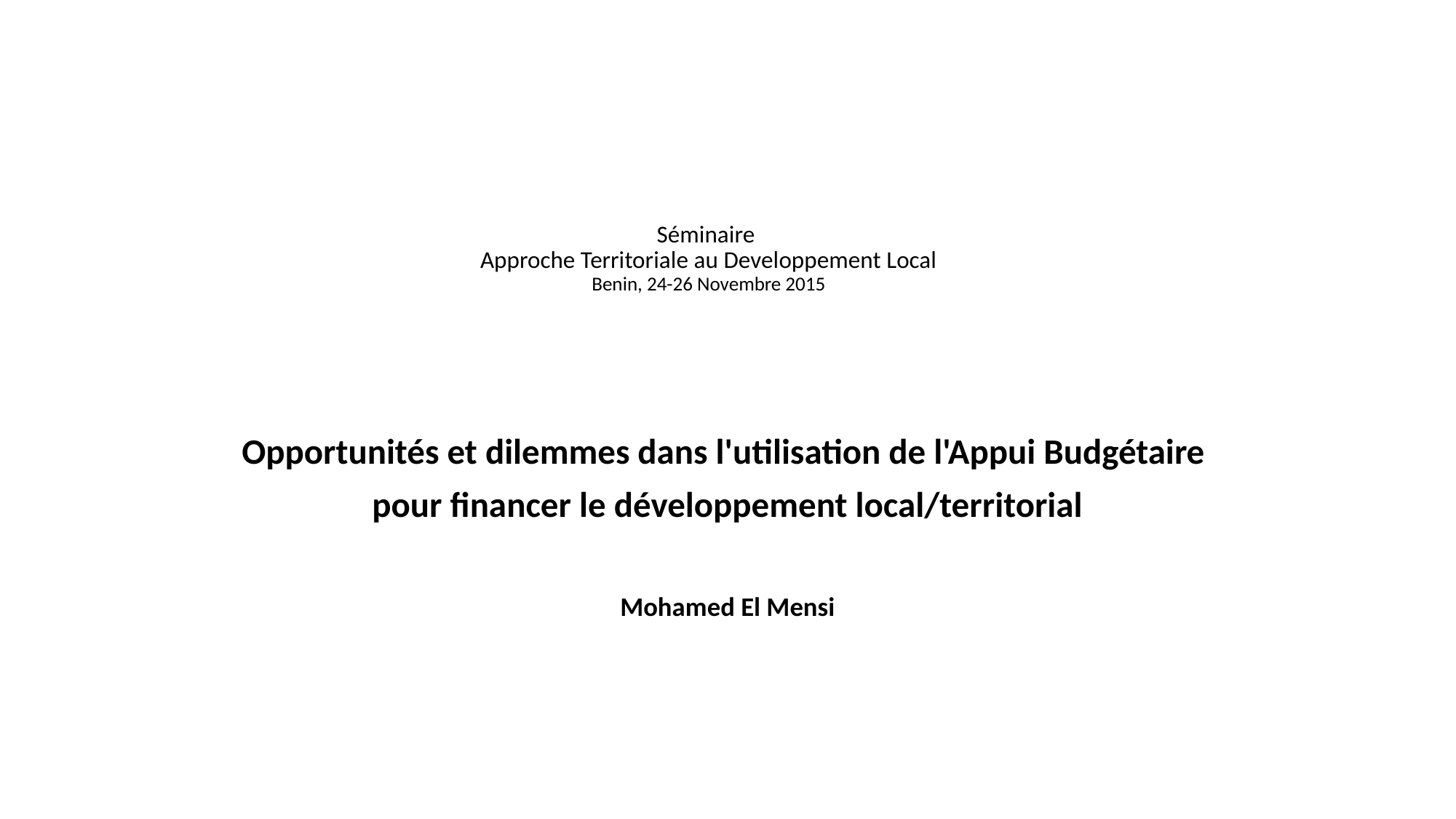

# Séminaire Approche Territoriale au Developpement Local Benin, 24-26 Novembre 2015
Opportunités et dilemmes dans l'utilisation de l'Appui Budgétaire
pour financer le développement local/territorial

Mohamed El Mensi